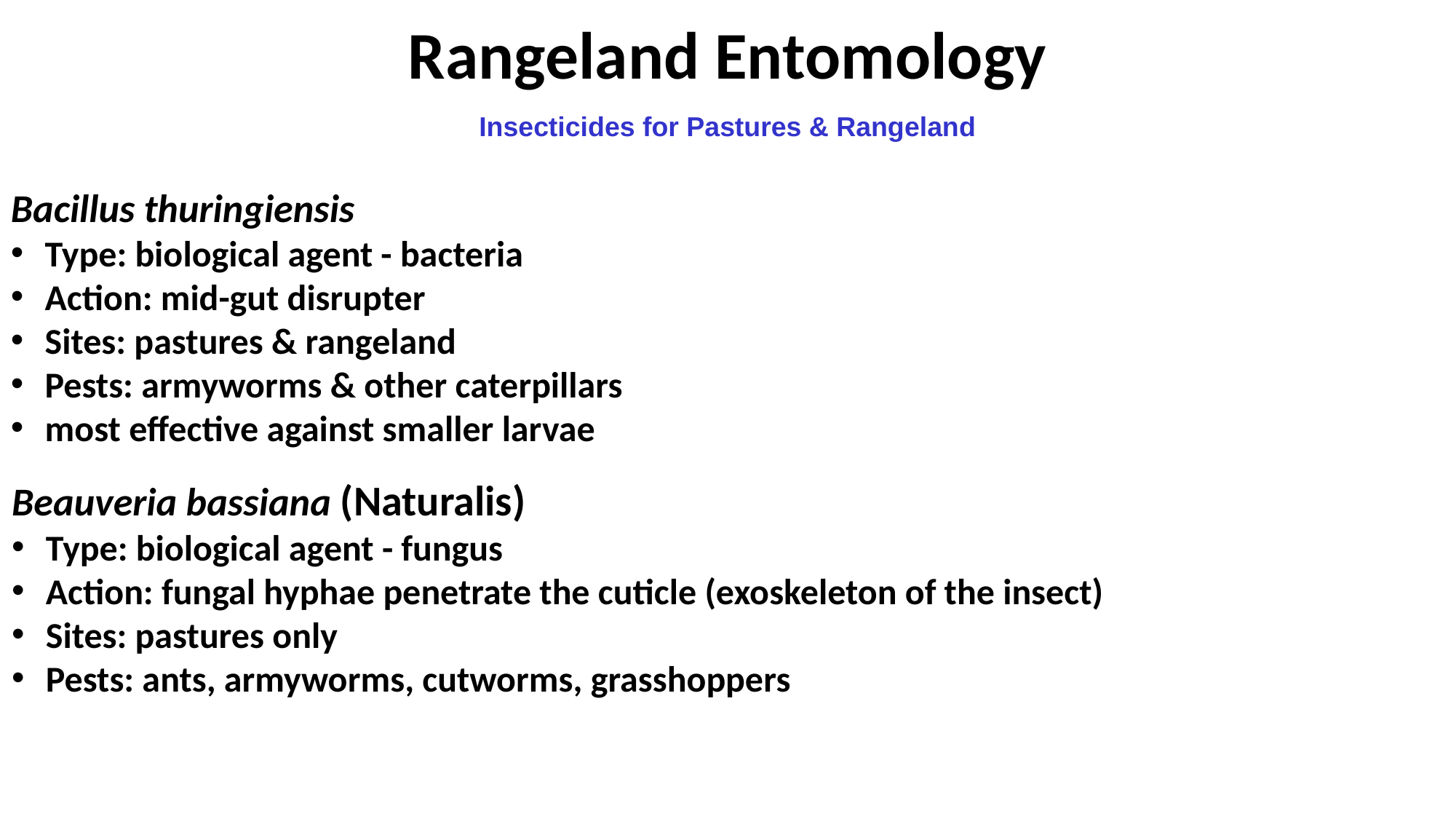

Rangeland Entomology
Insecticides for Pastures & Rangeland
Bacillus thuringiensis
Type: biological agent - bacteria
Action: mid-gut disrupter
Sites: pastures & rangeland
Pests: armyworms & other caterpillars
most effective against smaller larvae
Beauveria bassiana (Naturalis)
Type: biological agent - fungus
Action: fungal hyphae penetrate the cuticle (exoskeleton of the insect)
Sites: pastures only
Pests: ants, armyworms, cutworms, grasshoppers